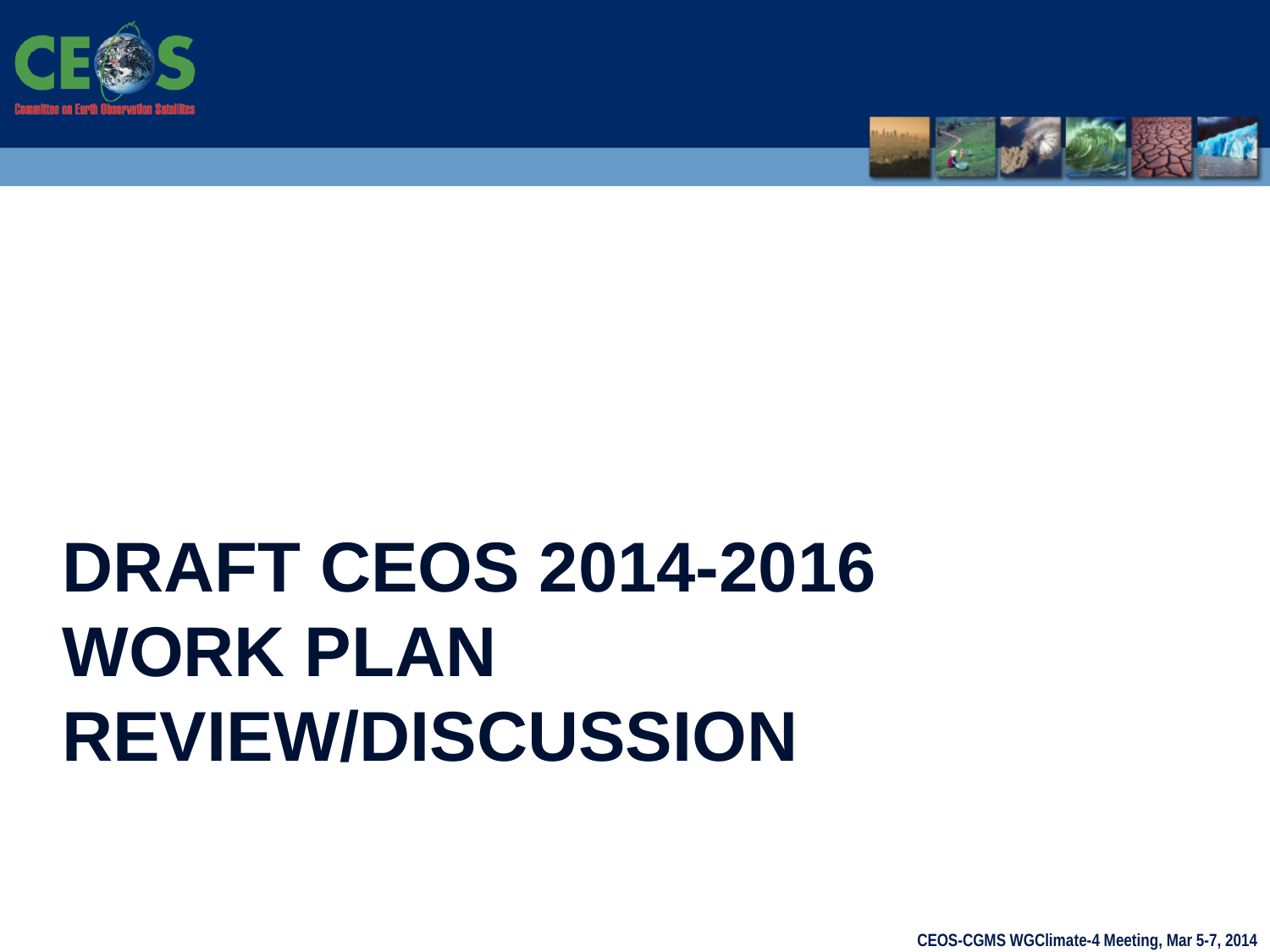

# Draft CEOS 2014-2016 work plan review/discussion
CEOS-CGMS WGClimate-4 Meeting, Mar 5-7, 2014